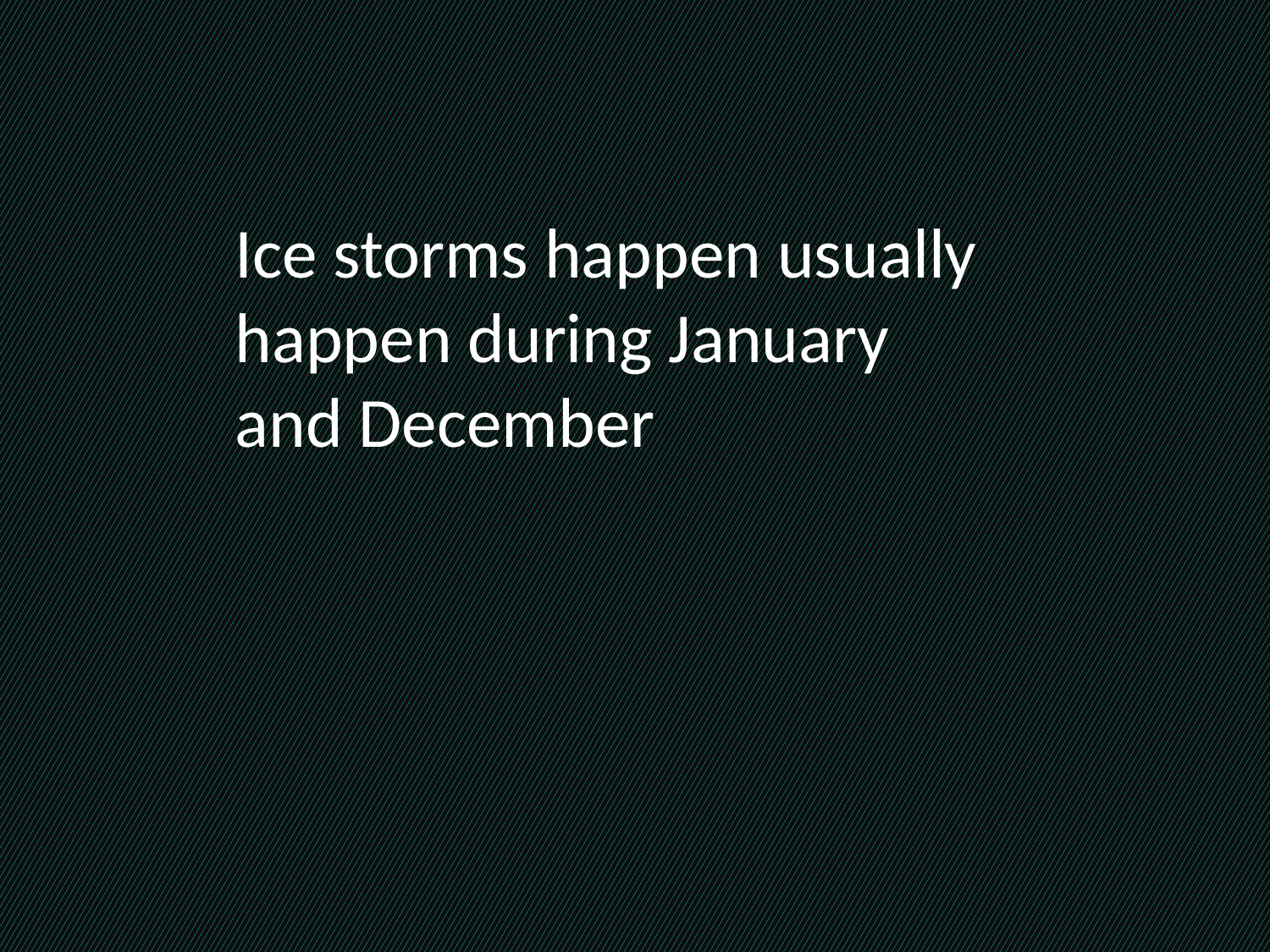

Ice storms happen usually happen during January and December